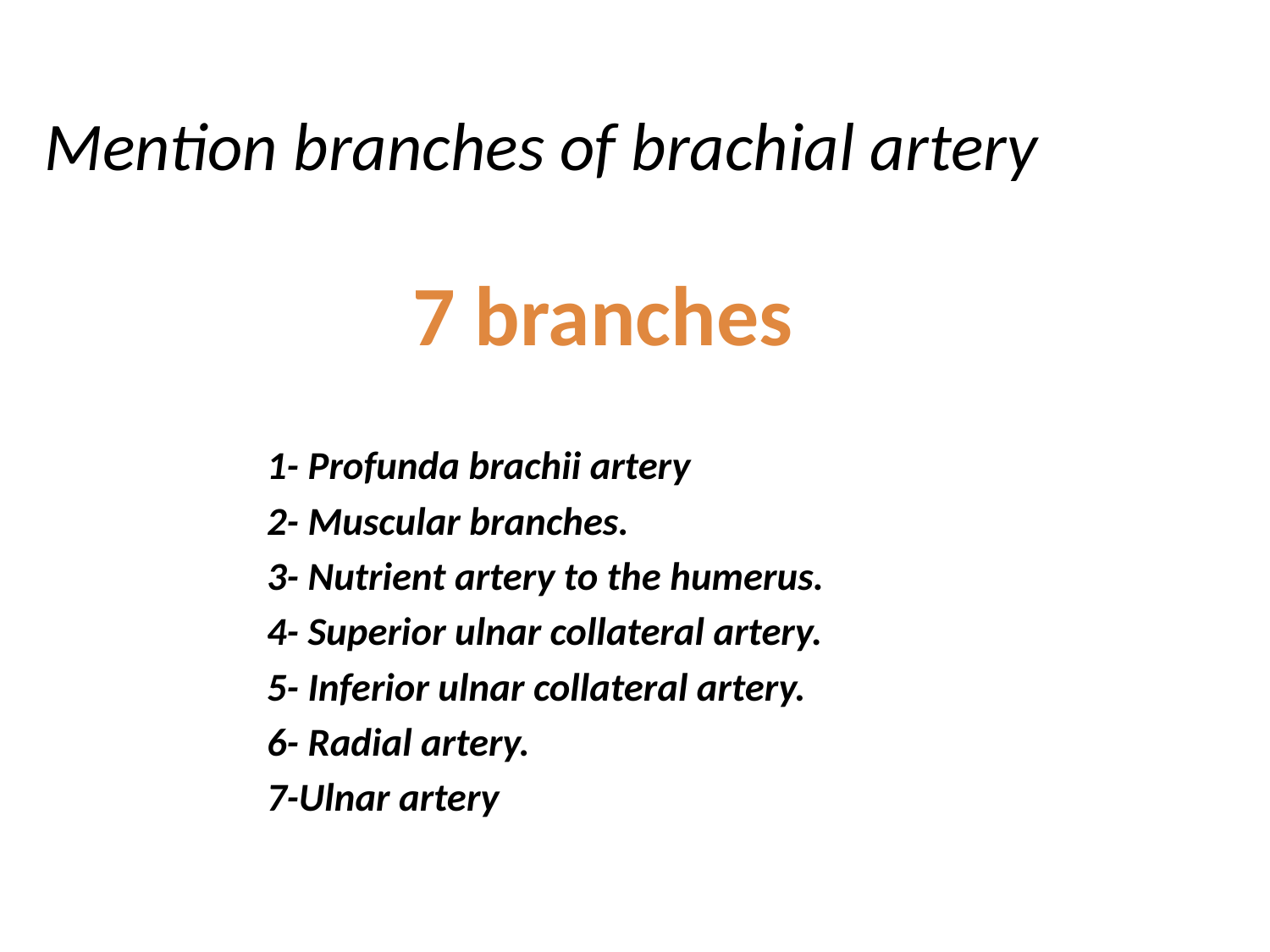

# Mention branches of brachial artery
7 branches
1- Profunda brachii artery
2- Muscular branches.
3- Nutrient artery to the humerus.
4- Superior ulnar collateral artery.
5- Inferior ulnar collateral artery.
6- Radial artery.
7-Ulnar artery